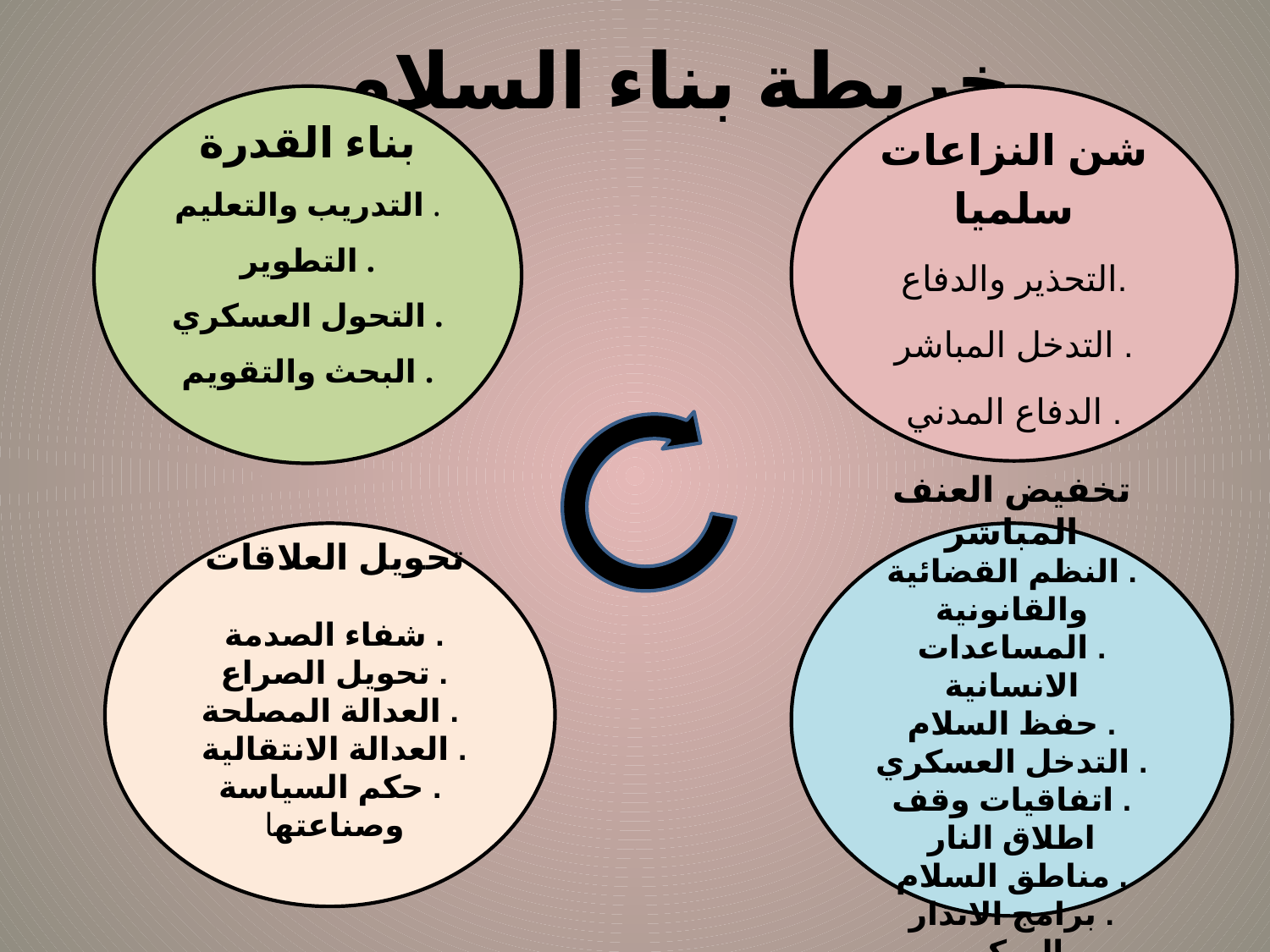

# خريطة بناء السلام
بناء القدرة
. التدريب والتعليم
. التطوير
. التحول العسكري
. البحث والتقويم

شن النزاعات سلميا
.التحذير والدفاع
. التدخل المباشر
. الدفاع المدني

تحويل العلاقات

. شفاء الصدمة
. تحويل الصراع
. العدالة المصلحة
. العدالة الانتقالية
. حكم السياسة وصناعتها

تخفيض العنف المباشر
. النظم القضائية والقانونية
. المساعدات الانسانية
. حفظ السلام
. التدخل العسكري
. اتفاقيات وقف اطلاق النار
. مناطق السلام
. برامج الانذار المبكر
.
.